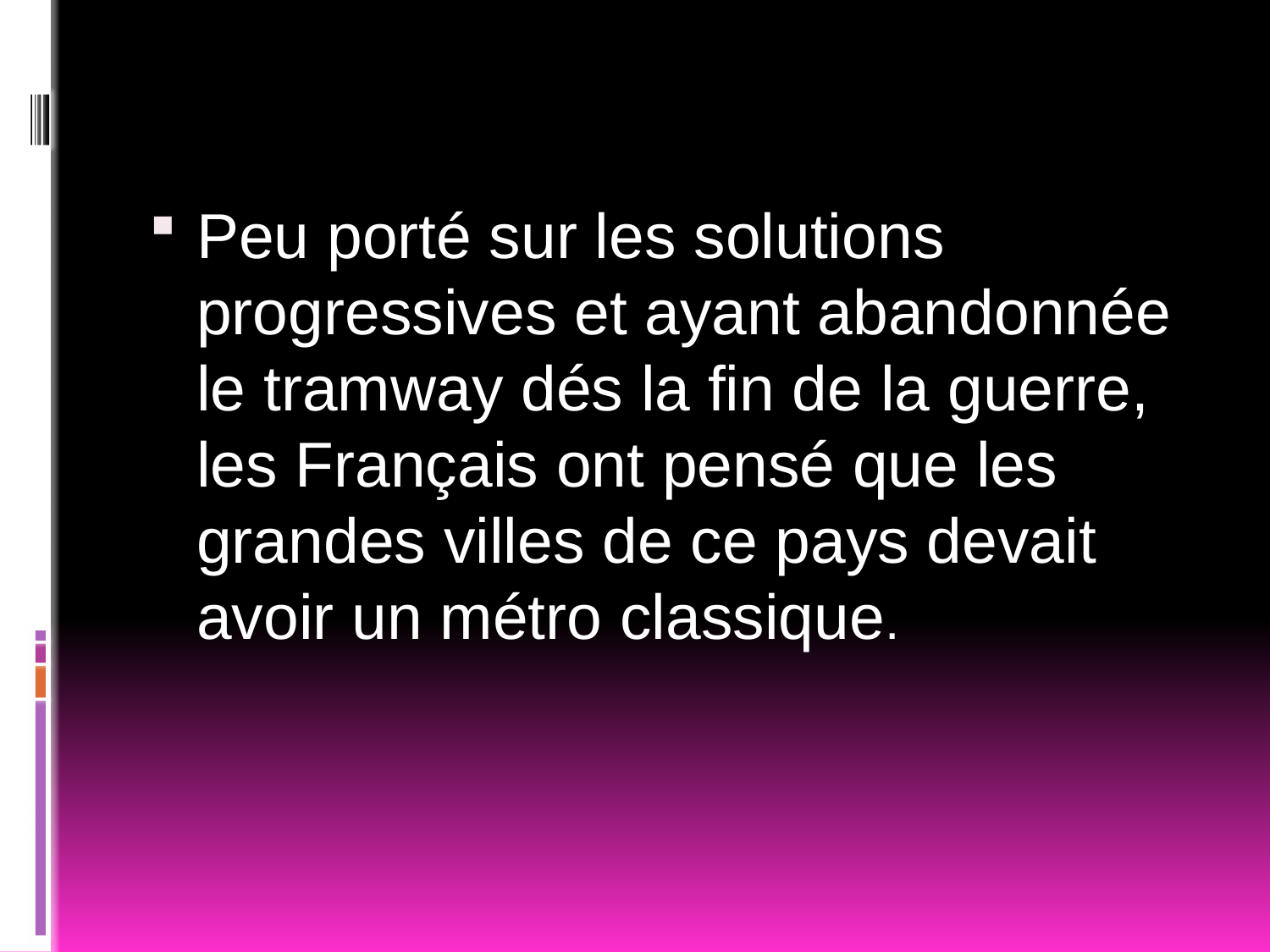

Peu porté sur les solutions progressives et ayant abandonnée le tramway dés la fin de la guerre, les Français ont pensé que les grandes villes de ce pays devait avoir un métro classique.